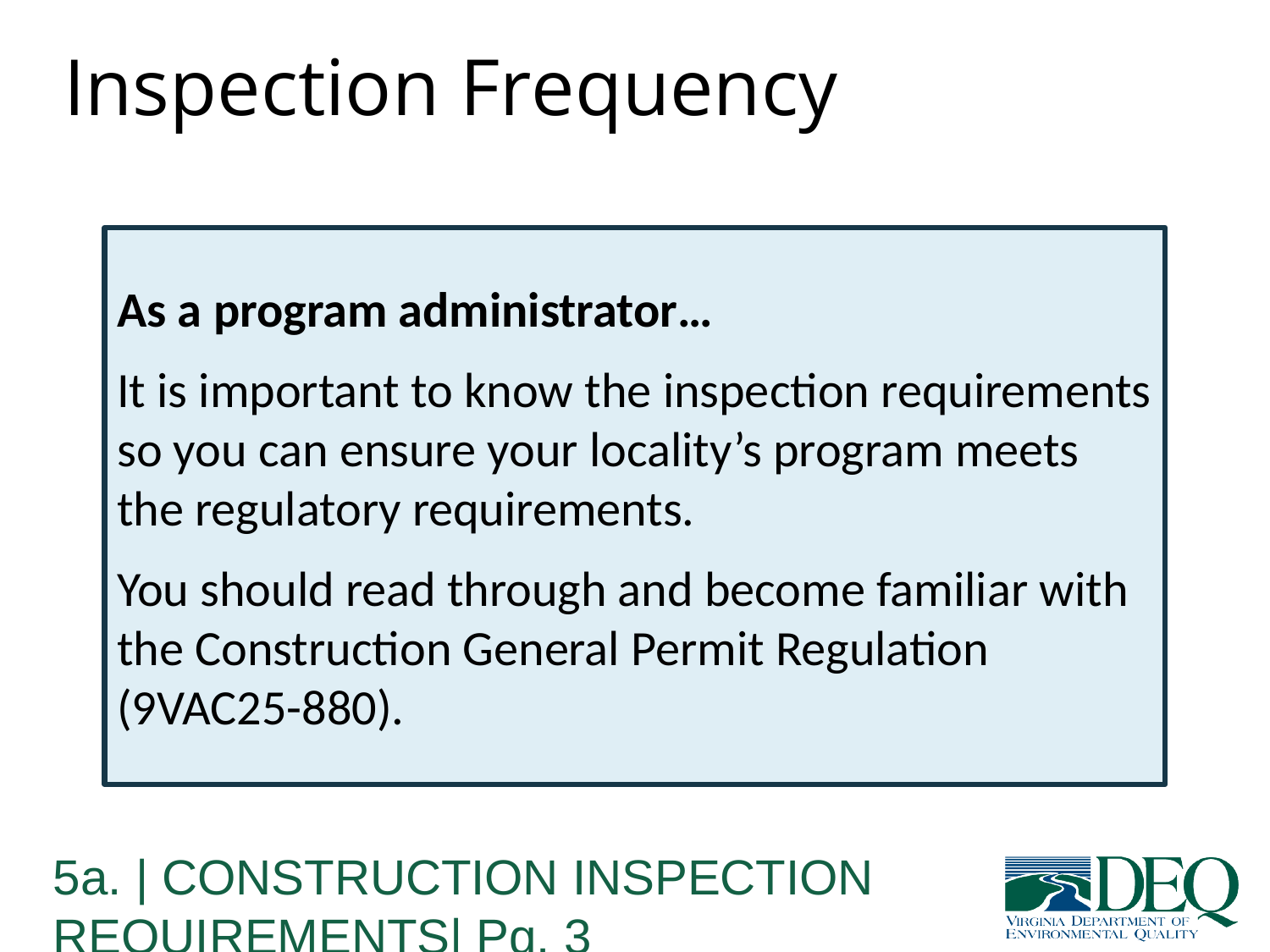

# Inspection Frequency
As a program administrator…
It is important to know the inspection requirements so you can ensure your locality’s program meets the regulatory requirements.
You should read through and become familiar with the Construction General Permit Regulation (9VAC25-880).
5a. | CONSTRUCTION INSPECTION REQUIREMENTS| Pg. 3